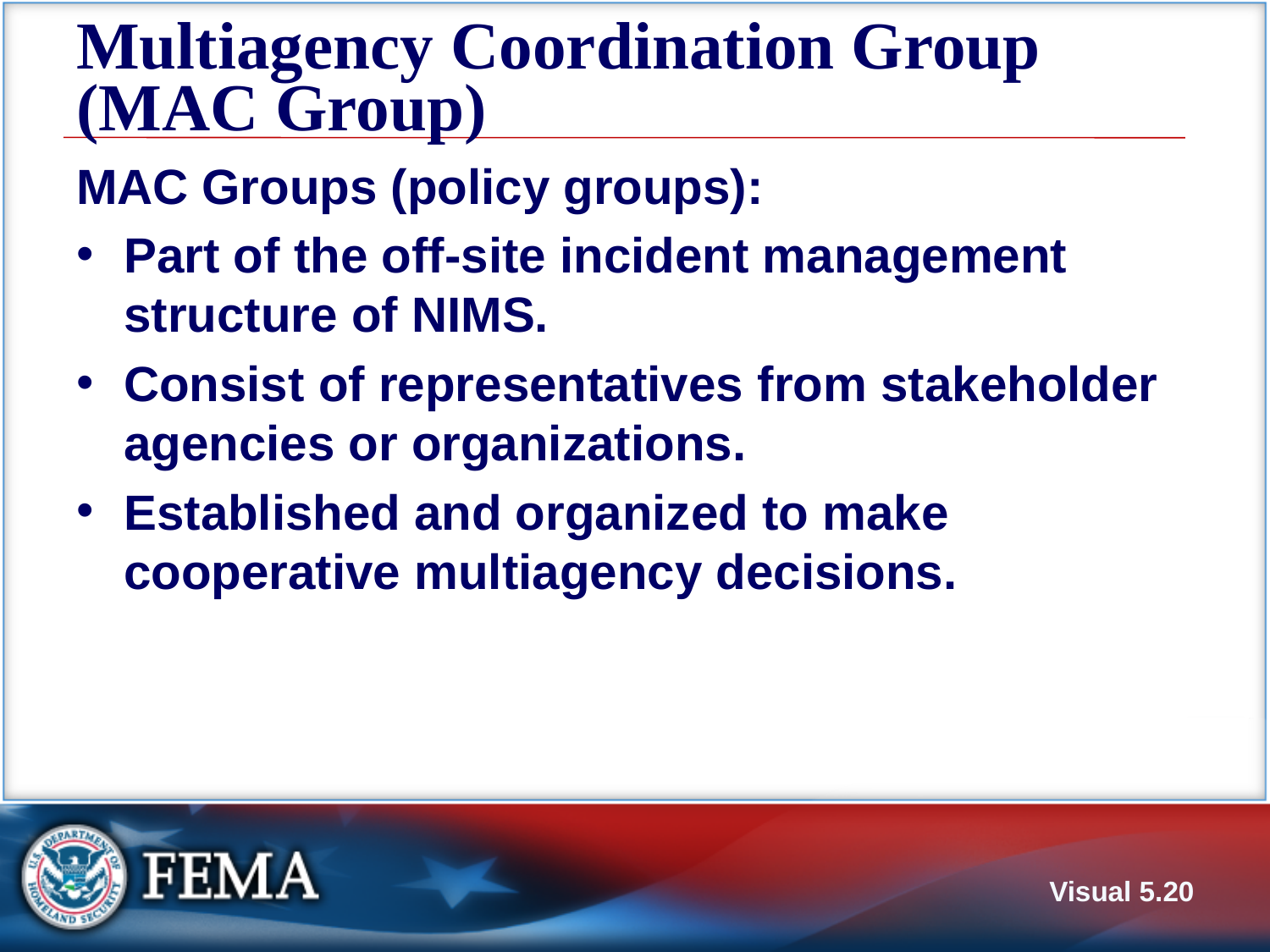

# Multiagency Coordination Group (MAC Group)
MAC Groups (policy groups):
Part of the off-site incident management structure of NIMS.
Consist of representatives from stakeholder agencies or organizations.
Established and organized to make cooperative multiagency decisions.
Visual 5.20